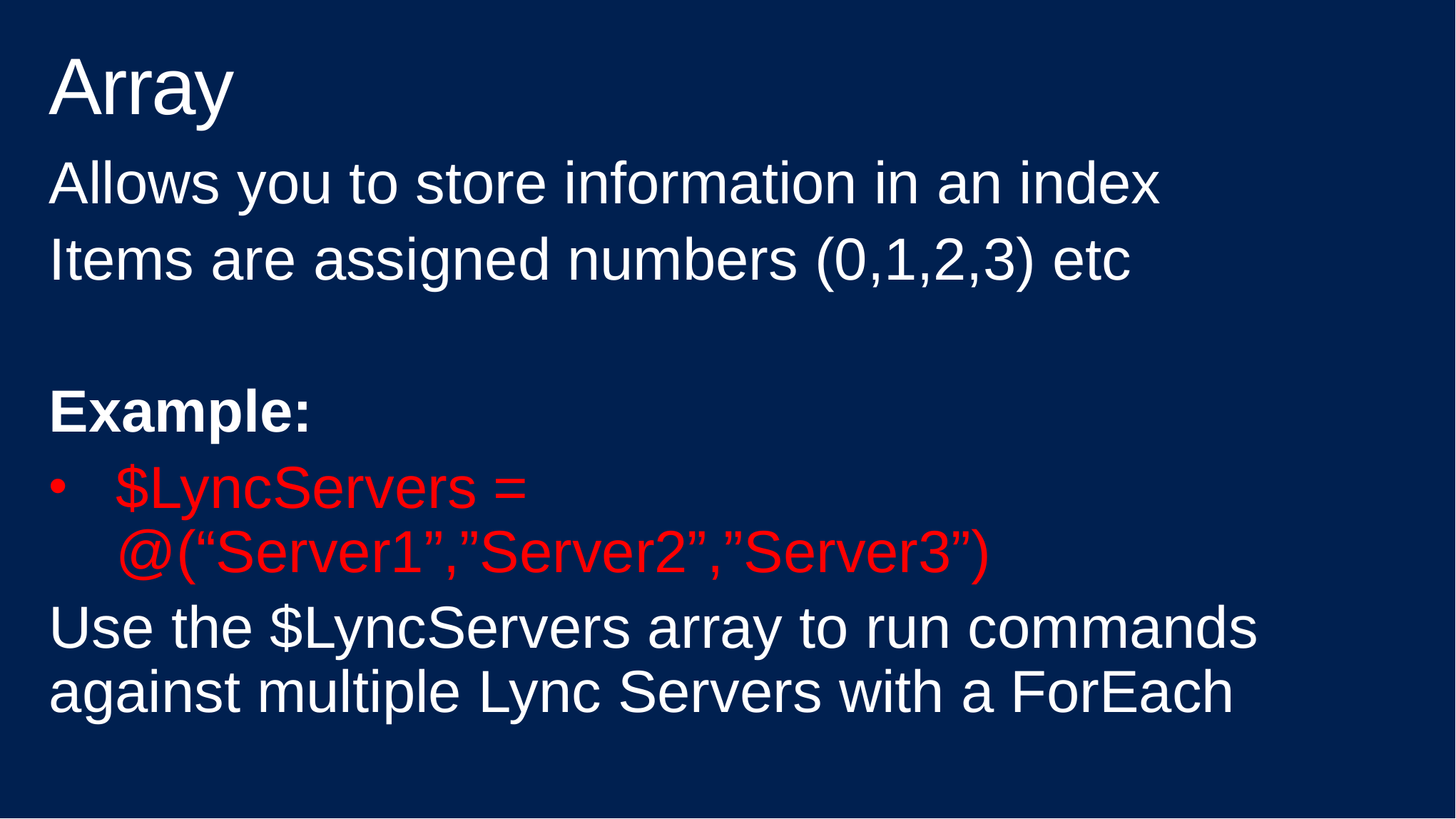

# Array
Allows you to store information in an index
Items are assigned numbers (0,1,2,3) etc

Example:
$LyncServers = @(“Server1”,”Server2”,”Server3”)
Use the $LyncServers array to run commands against multiple Lync Servers with a ForEach